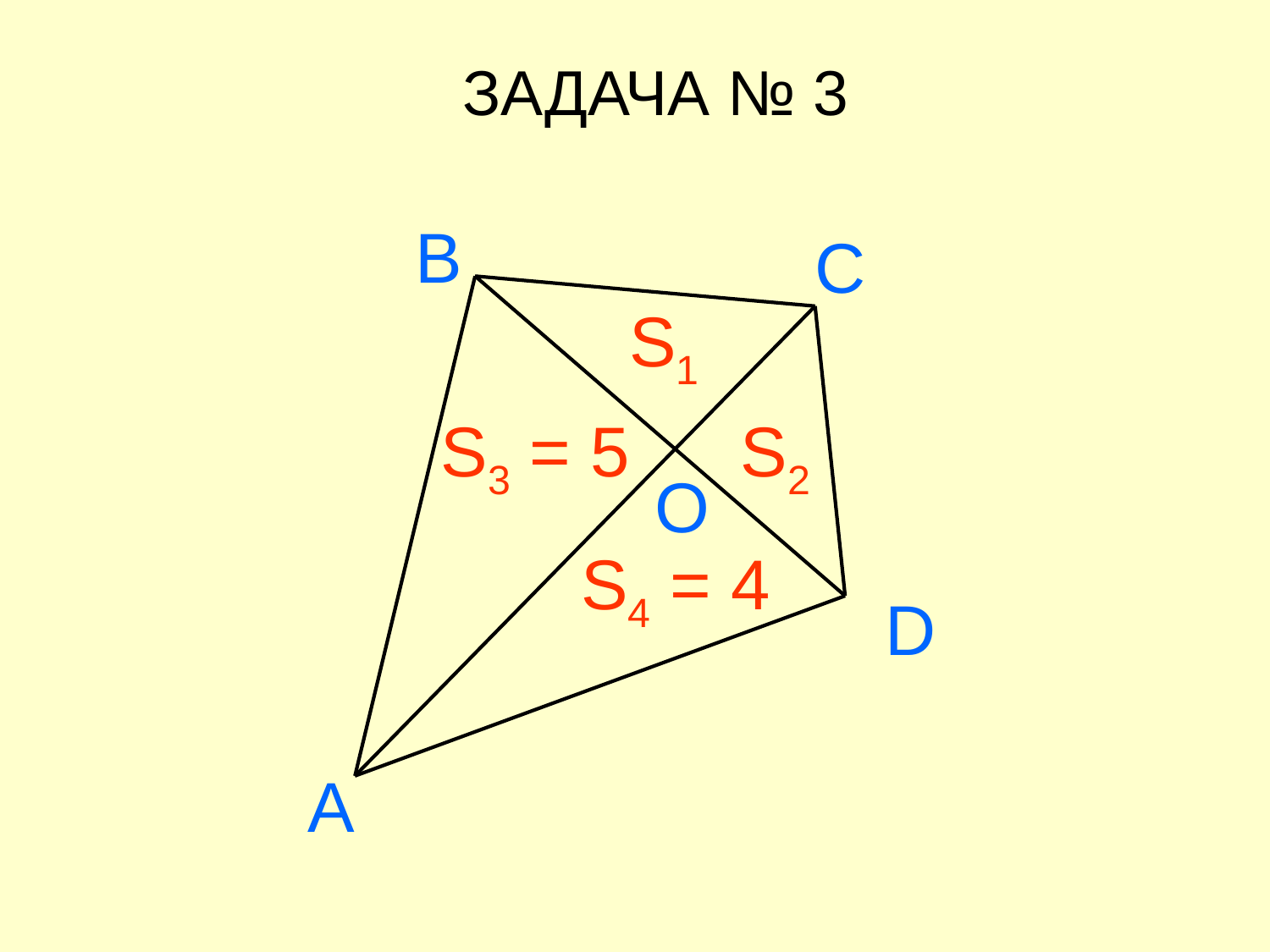

ЗАДАЧА № 3
B
C

S1

S3 = 5
S2
O
S4 = 4
D

A